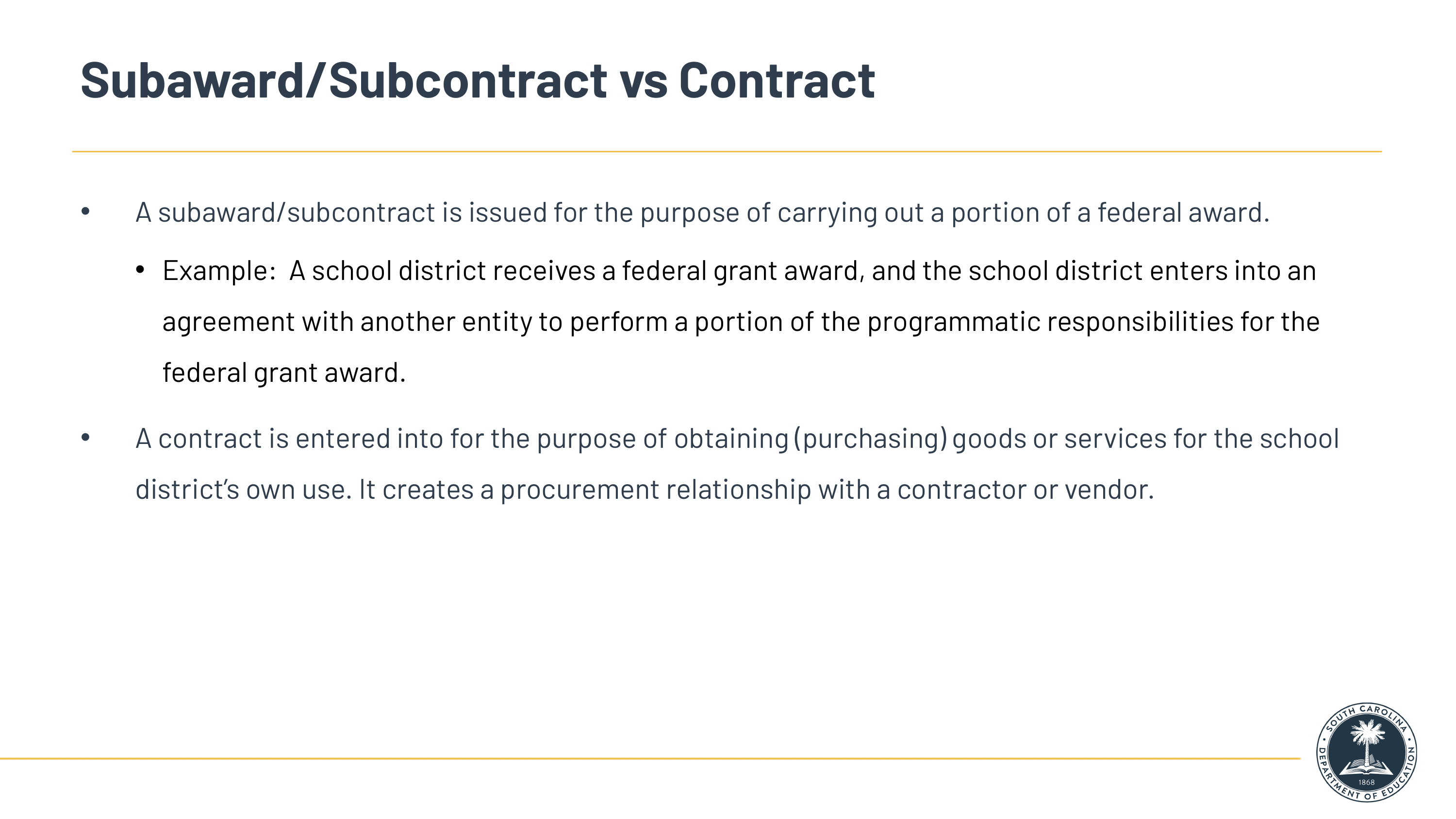

# Subaward/Subcontract vs Contract
A subaward/subcontract is issued for the purpose of carrying out a portion of a federal award.
Example:  A school district receives a federal grant award, and the school district enters into an agreement with another entity to perform a portion of the programmatic responsibilities for the federal grant award.
A contract is entered into for the purpose of obtaining (purchasing) goods or services for the school district’s own use. It creates a procurement relationship with a contractor or vendor.